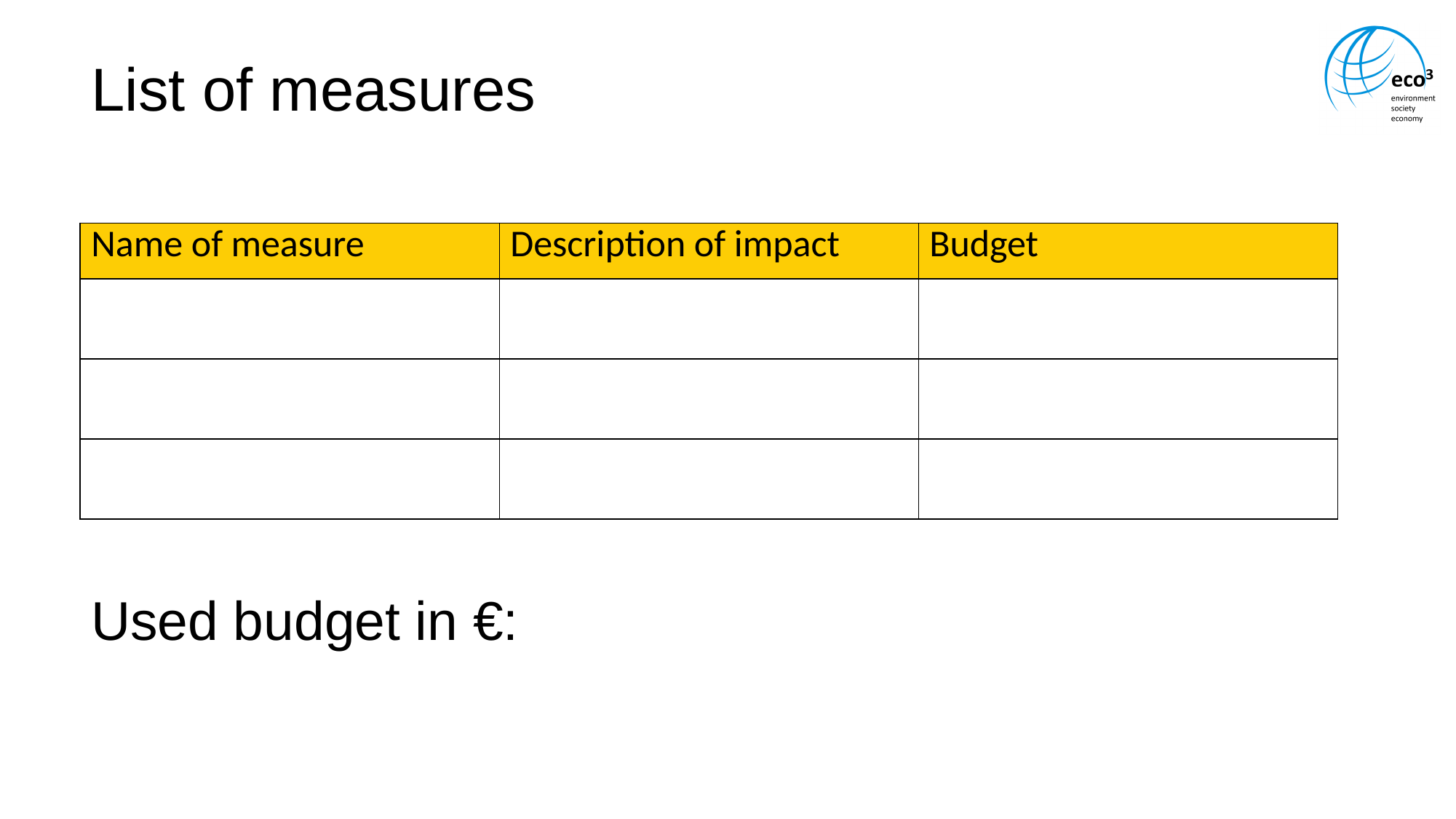

# List of measures
| Name of measure | Description of impact | Budget |
| --- | --- | --- |
|  |  |  |
|  |  |  |
|  |  |  |
Used budget in €: